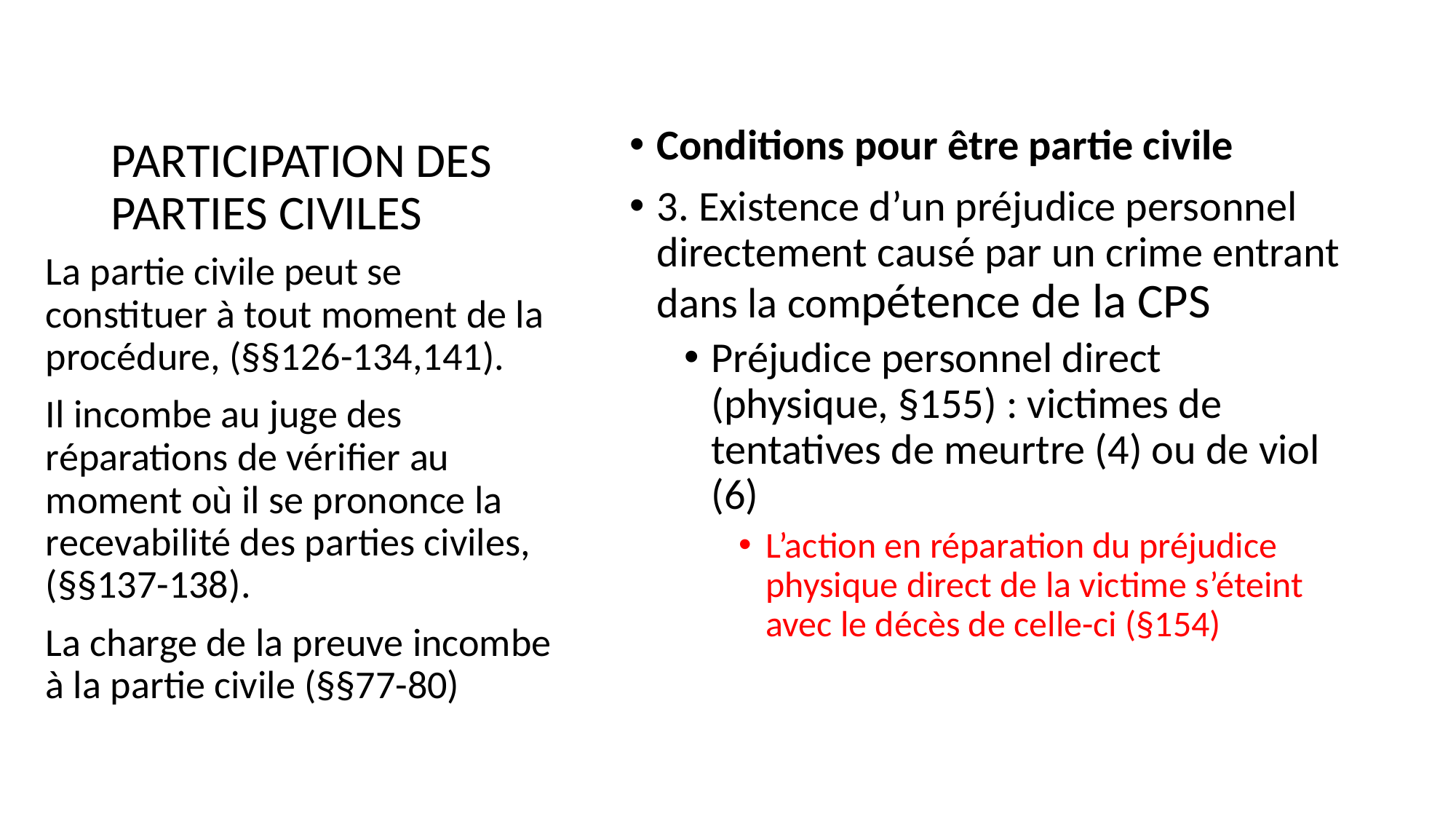

# PARTICIPATION DES PARTIES CIVILES
Conditions pour être partie civile
3. Existence d’un préjudice personnel directement causé par un crime entrant dans la compétence de la CPS
Préjudice personnel direct (physique, §155) : victimes de tentatives de meurtre (4) ou de viol (6)
L’action en réparation du préjudice physique direct de la victime s’éteint avec le décès de celle-ci (§154)
La partie civile peut se constituer à tout moment de la procédure, (§§126-134,141).
Il incombe au juge des réparations de vérifier au moment où il se prononce la recevabilité des parties civiles, (§§137-138).
La charge de la preuve incombe à la partie civile (§§77-80)